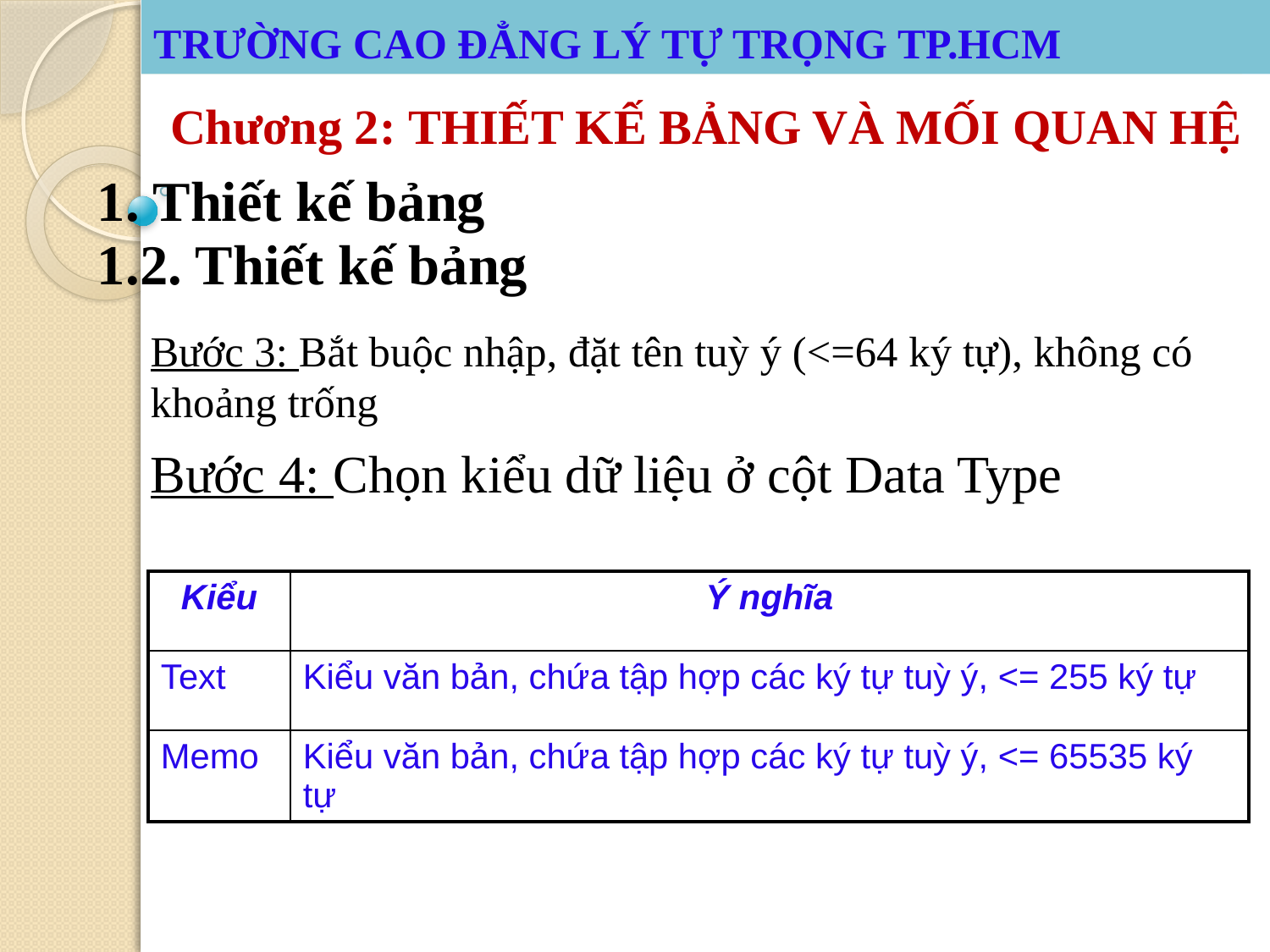

# TRƯỜNG CAO ĐẲNG LÝ TỰ TRỌNG TP.HCM
TRƯỜNG CAO ĐẲNG LÝ TỰ TRỌNG TP.HCM
Chương 2: THIẾT KẾ BẢNG VÀ MỐI QUAN HỆ
1. Thiết kế bảng
1.2. Thiết kế bảng
Bước 3: Bắt buộc nhập, đặt tên tuỳ ý (<=64 ký tự), không có khoảng trống
Bước 4: Chọn kiểu dữ liệu ở cột Data Type
| Kiểu | Ý nghĩa |
| --- | --- |
| Text | Kiểu văn bản, chứa tập hợp các ký tự tuỳ ý, <= 255 ký tự |
| Memo | Kiểu văn bản, chứa tập hợp các ký tự tuỳ ý, <= 65535 ký tự |